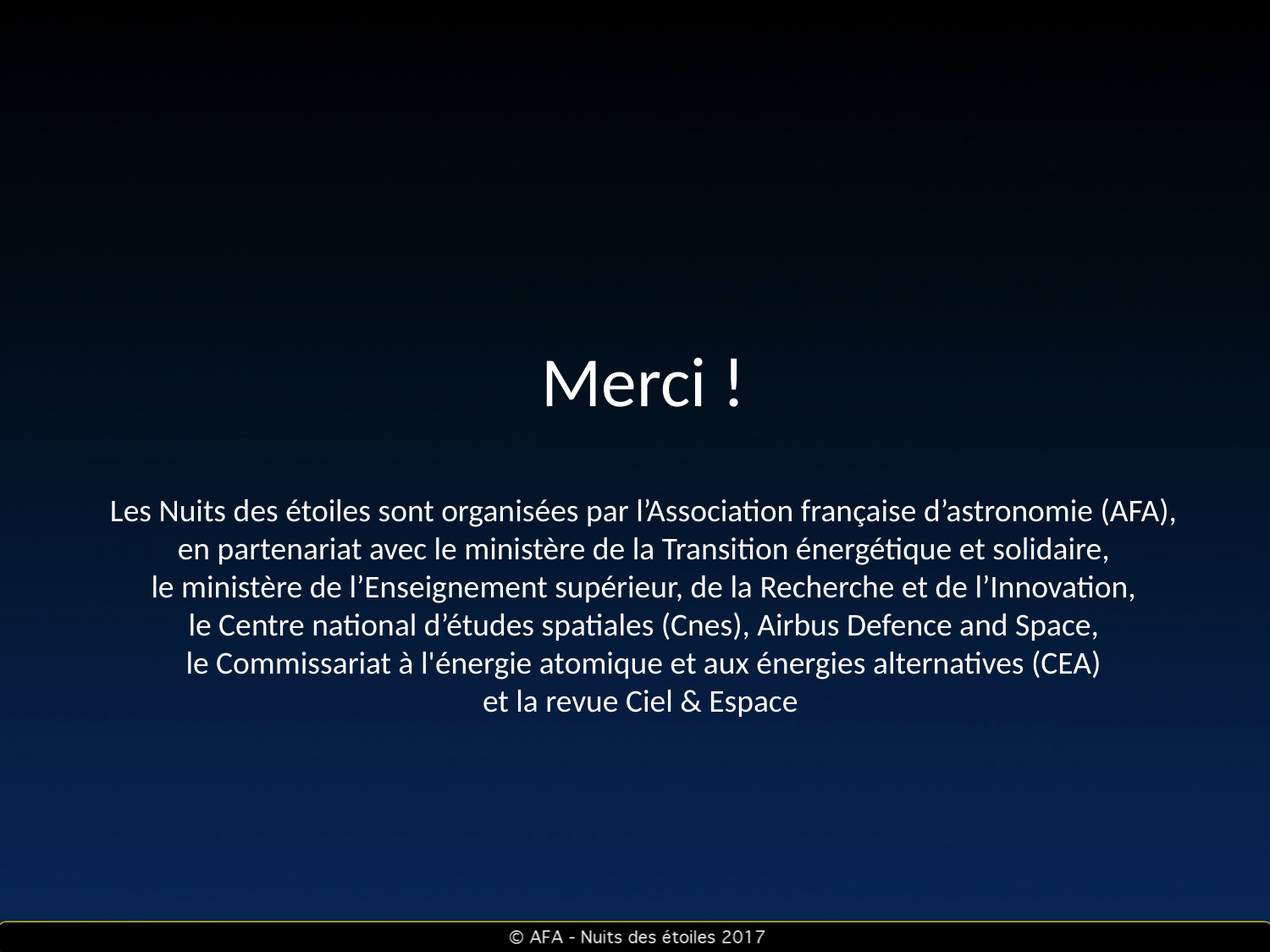

Merci !
Les Nuits des étoiles sont organisées par l’Association française d’astronomie (AFA),
en partenariat avec le ministère de la Transition énergétique et solidaire,
le ministère de l’Enseignement supérieur, de la Recherche et de l’Innovation,
le Centre national d’études spatiales (Cnes), Airbus Defence and Space,
le Commissariat à l'énergie atomique et aux énergies alternatives (CEA)
et la revue Ciel & Espace